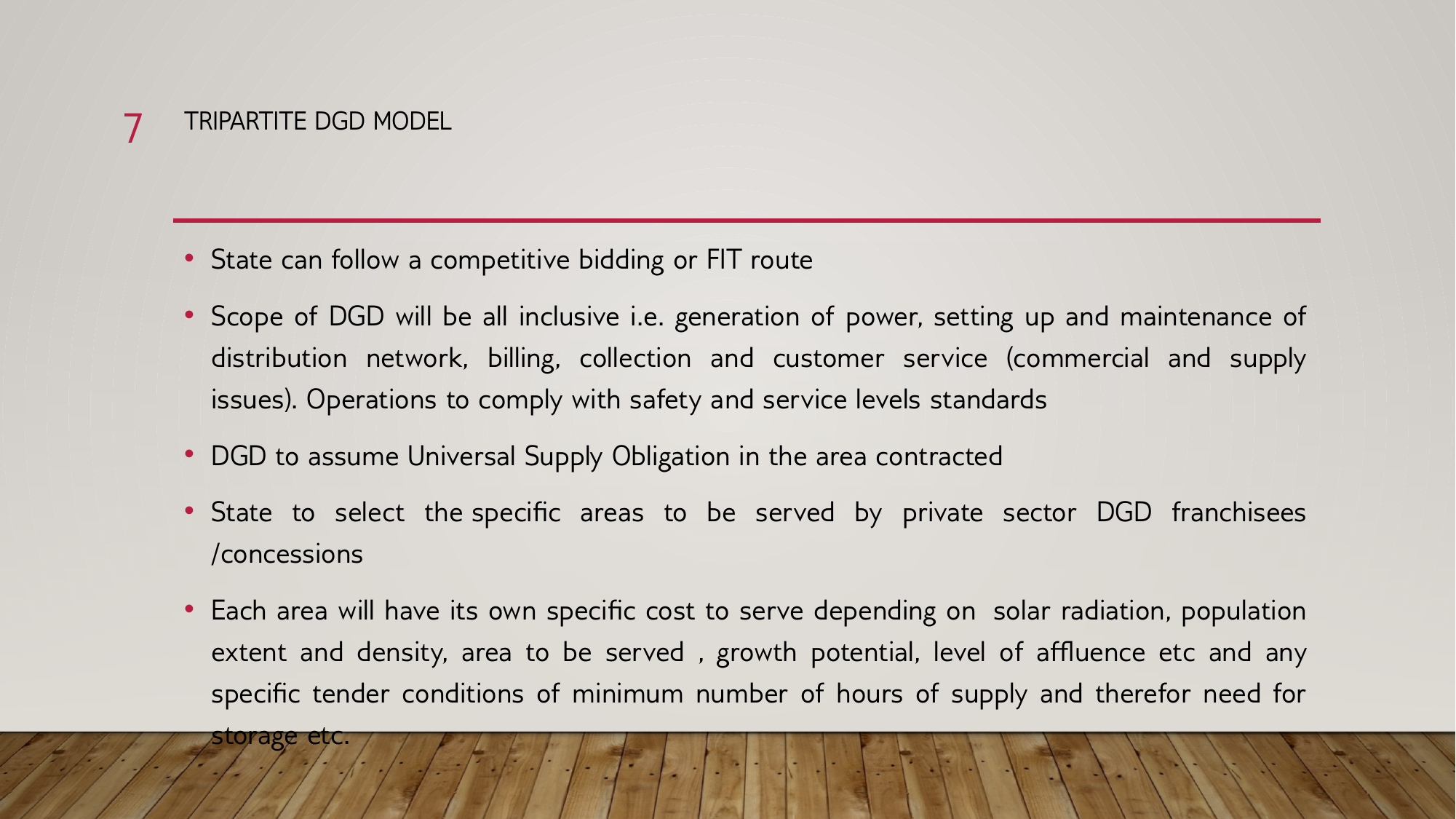

# tripartite DGD Model
7
State can follow a competitive bidding or FIT route
Scope of DGD will be all inclusive i.e. generation of power, setting up and maintenance of distribution network, billing, collection and customer service (commercial and supply issues). Operations to comply with safety and service levels standards
DGD to assume Universal Supply Obligation in the area contracted
State to select the specific areas to be served by private sector DGD franchisees /concessions
Each area will have its own specific cost to serve depending on  solar radiation, population extent and density, area to be served , growth potential, level of affluence etc and any specific tender conditions of minimum number of hours of supply and therefor need for storage etc.